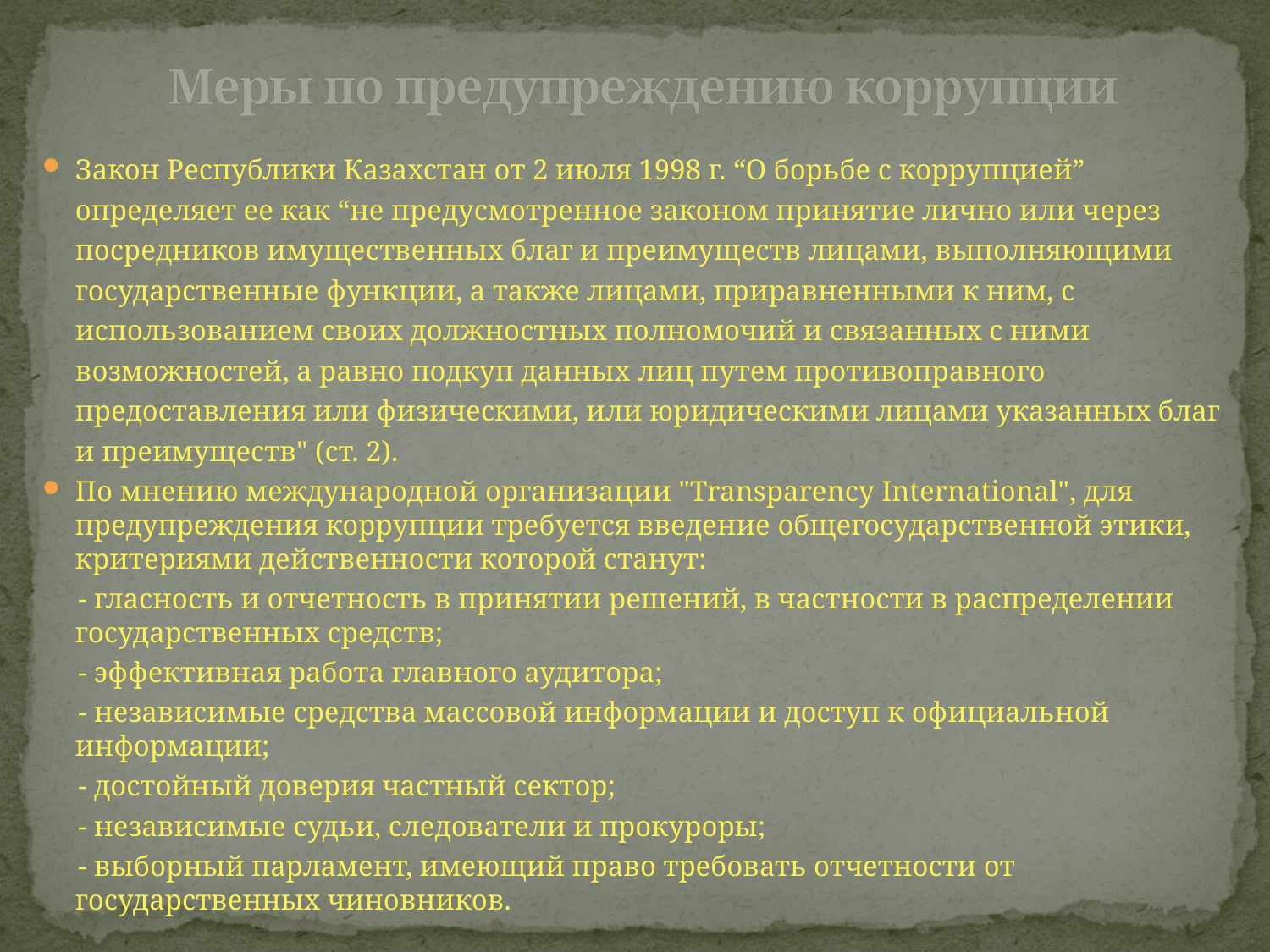

Меры по предупреждению коррупции
Закон Республики Казахстан от 2 июля 1998 г. “О борьбе с коррупцией” определяет ее как “не предусмотренное законом принятие лично или через посредников имущественных благ и преимуществ лицами, выполняющими государственные функции, а также лицами, приравненными к ним, с использованием своих должностных полномочий и связанных с ними возможностей, а равно подкуп данных лиц путем противоправного предоставления или физическими, или юридическими лицами указанных благ и преимуществ" (ст. 2).
По мнению международной организации "Transparency International", для предупреждения коррупции требуется введение общегосударственной этики, критериями действенности которой станут:
     - гласность и отчетность в принятии решений, в частности в распределении государственных средств;
     - эффективная работа главного аудитора;
     - независимые средства массовой информации и доступ к официальной информации;
     - достойный доверия частный сектор;
     - независимые судьи, следователи и прокуроры;
     - выборный парламент, имеющий право требовать отчетности от государственных чиновников.